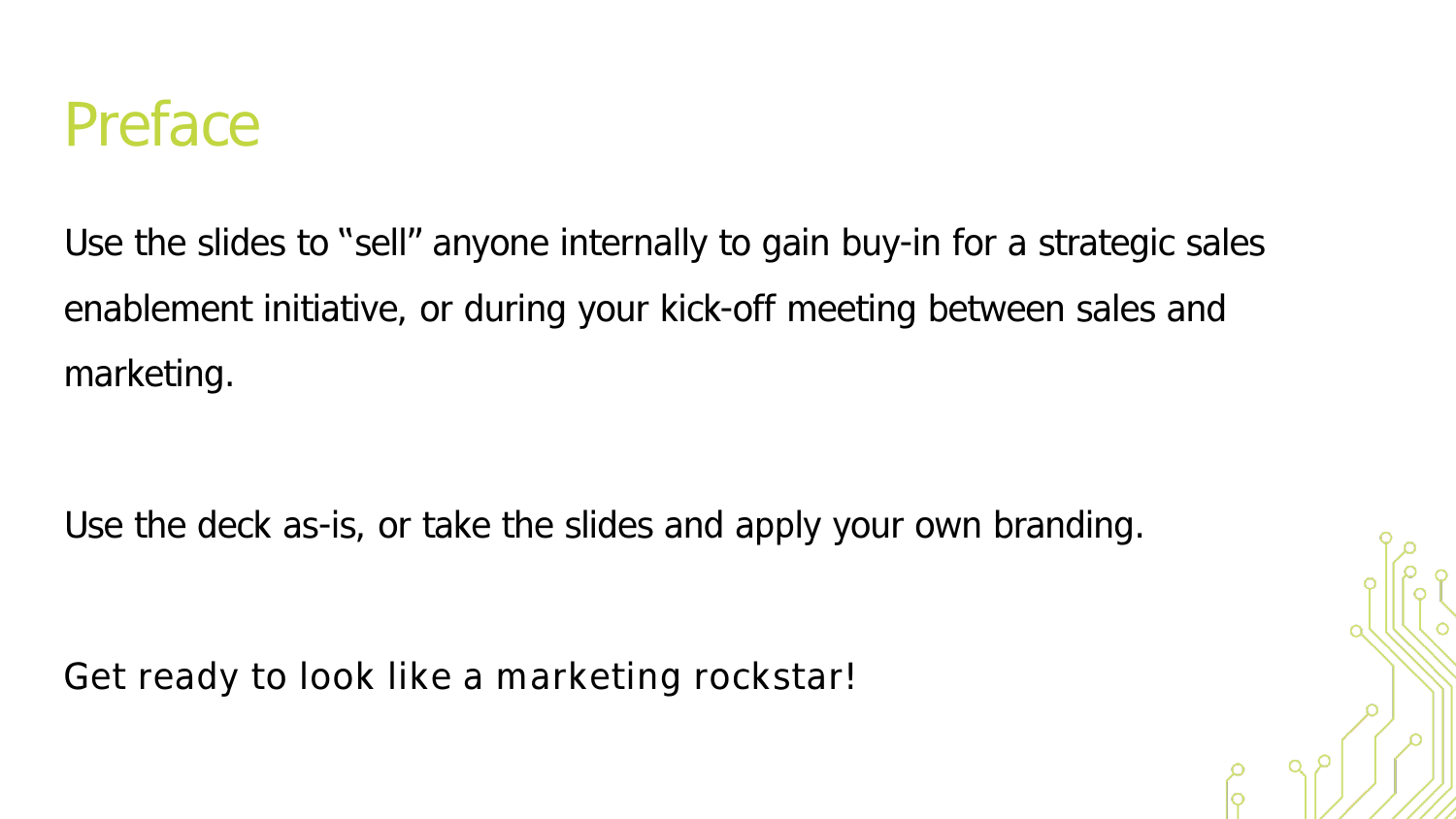

# Preface
Use the slides to “sell” anyone internally to gain buy-in for a strategic sales enablement initiative, or during your kick-off meeting between sales and marketing.
Use the deck as-is, or take the slides and apply your own branding.
Get ready to look like a marketing rockstar!